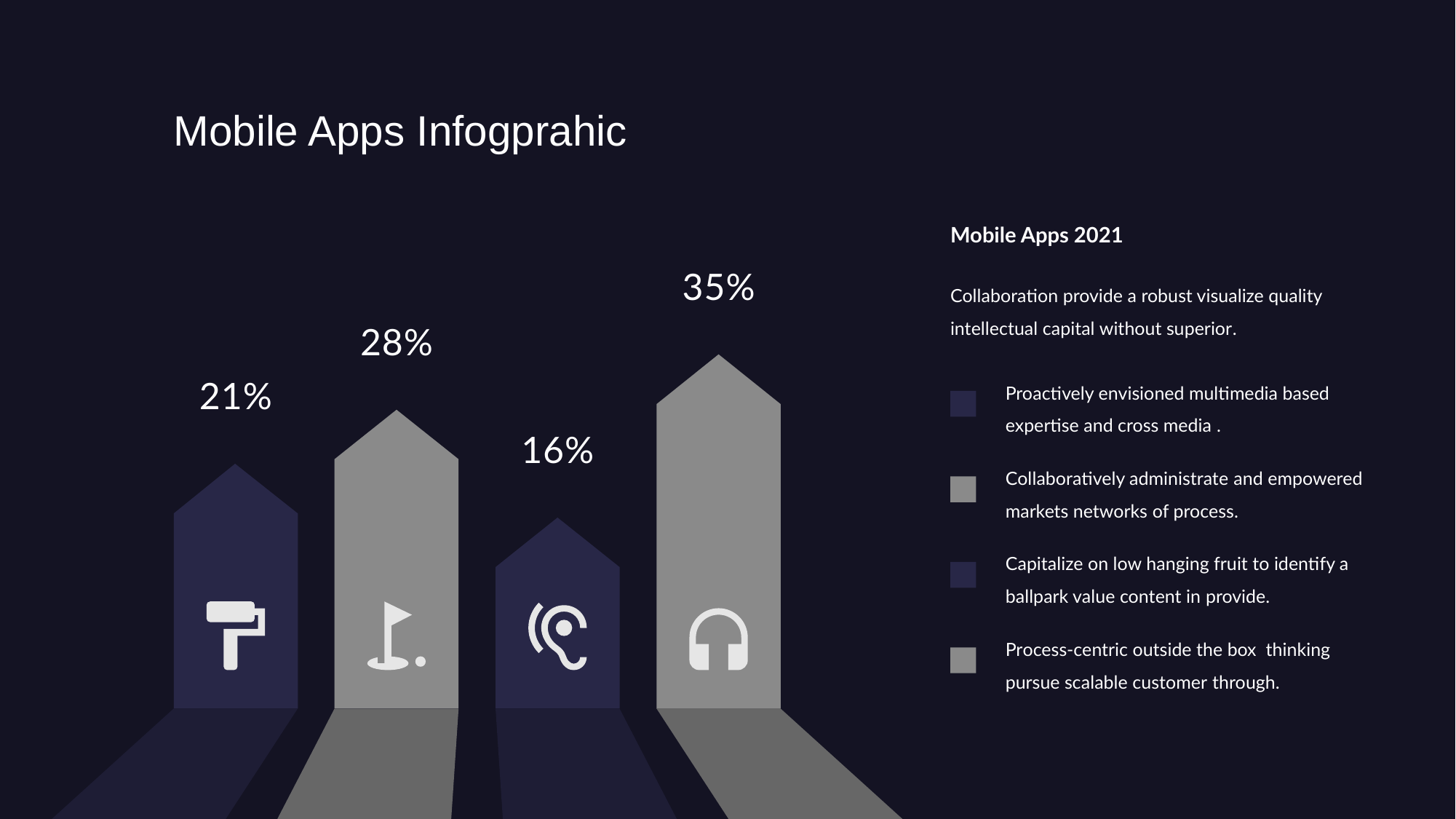

Mobile Apps Infogprahic
Mobile Apps 2021
Collaboration provide a robust visualize quality intellectual capital without superior.
Proactively envisioned multimedia based expertise and cross media .

Collaboratively administrate and empowered markets networks of process.

Capitalize on low hanging fruit to identify a ballpark value content in provide.

Process-centric outside the box  thinking pursue scalable customer through.

35%
28%

21%

16%